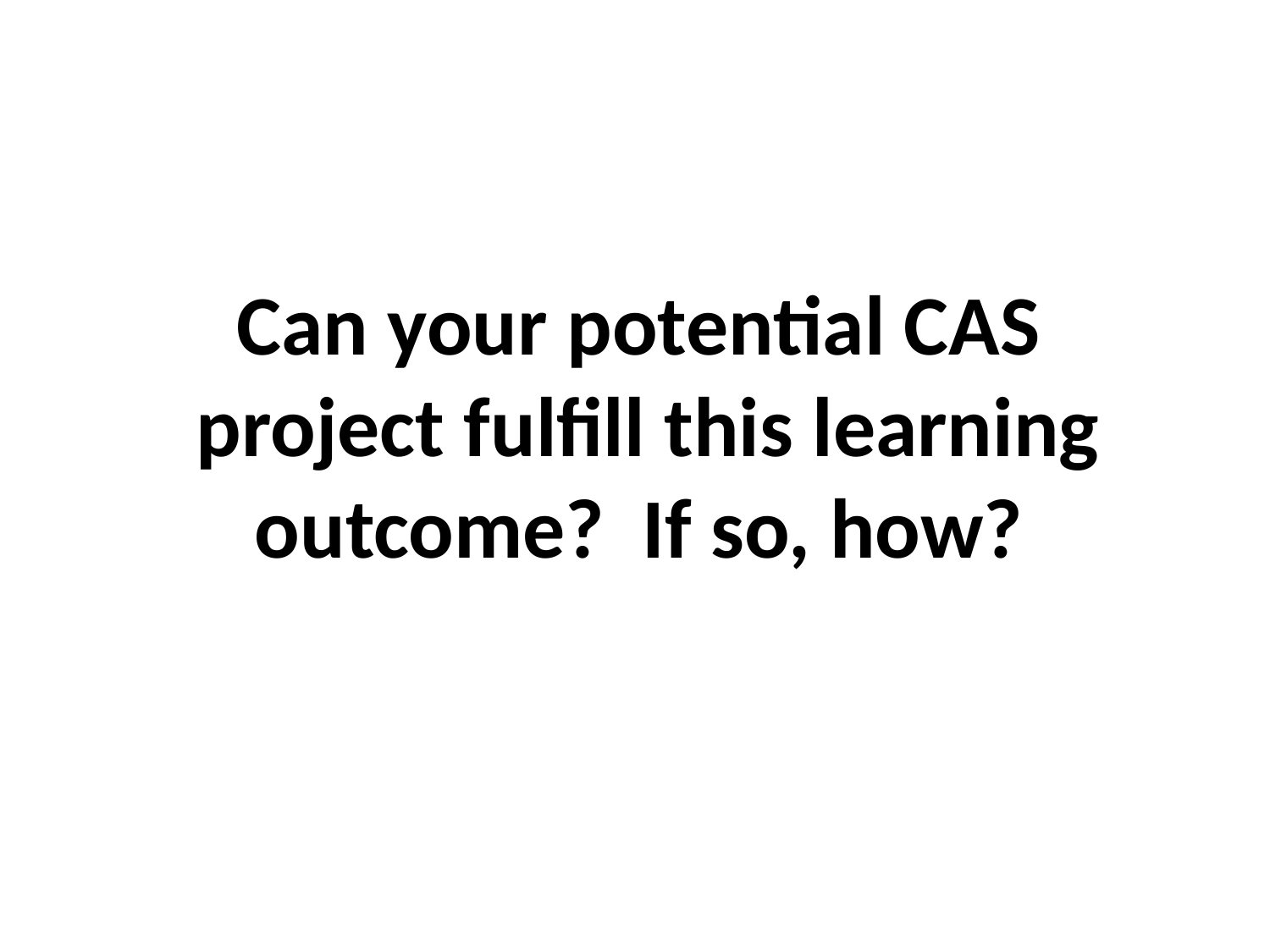

Can your potential CAS
 project fulfill this learning
 outcome?  If so, how?